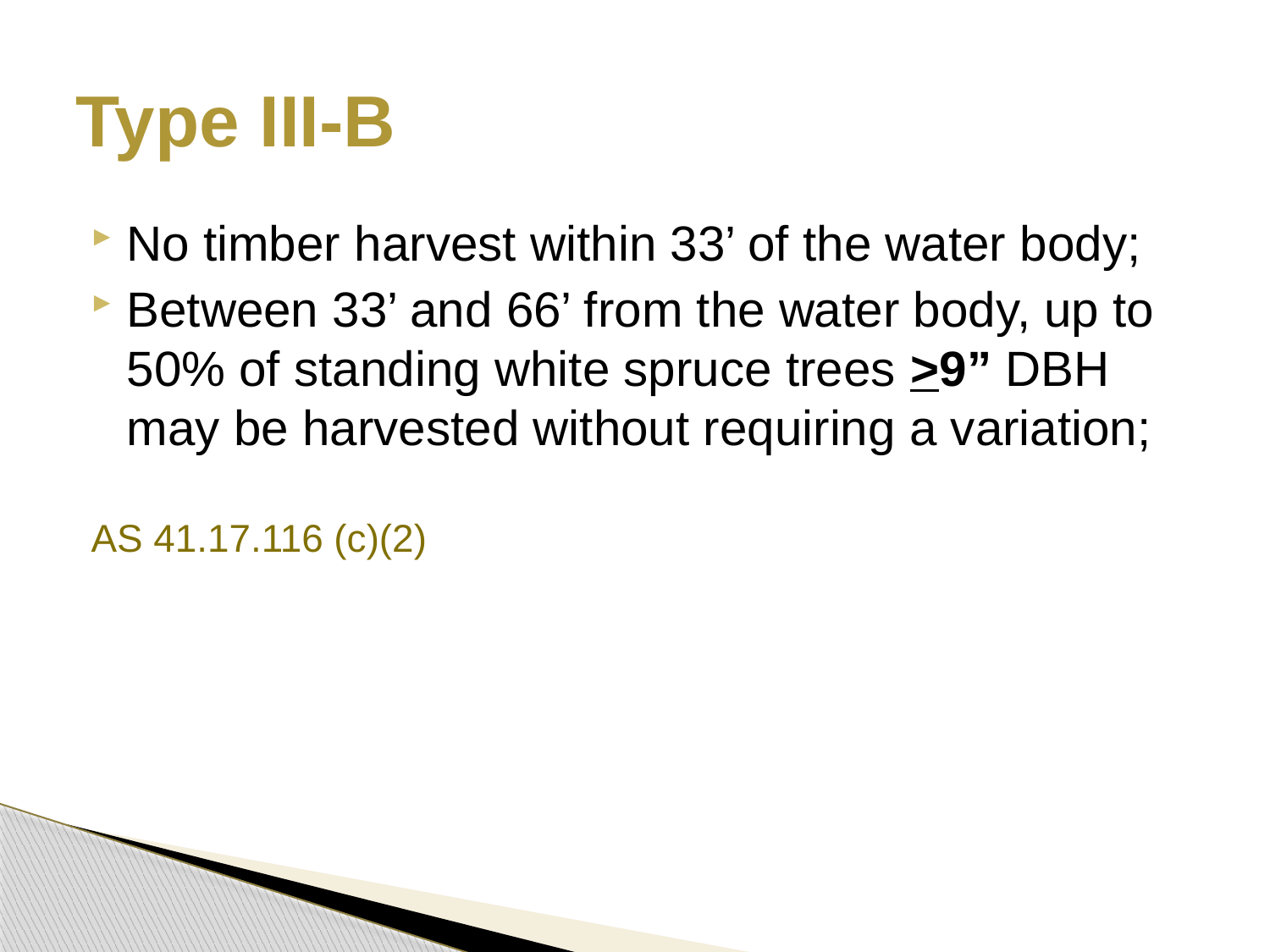

# Type III-B
No timber harvest within 33’ of the water body;
Between 33’ and 66’ from the water body, up to 50% of standing white spruce trees >9” DBH may be harvested without requiring a variation;
AS 41.17.116 (c)(2)